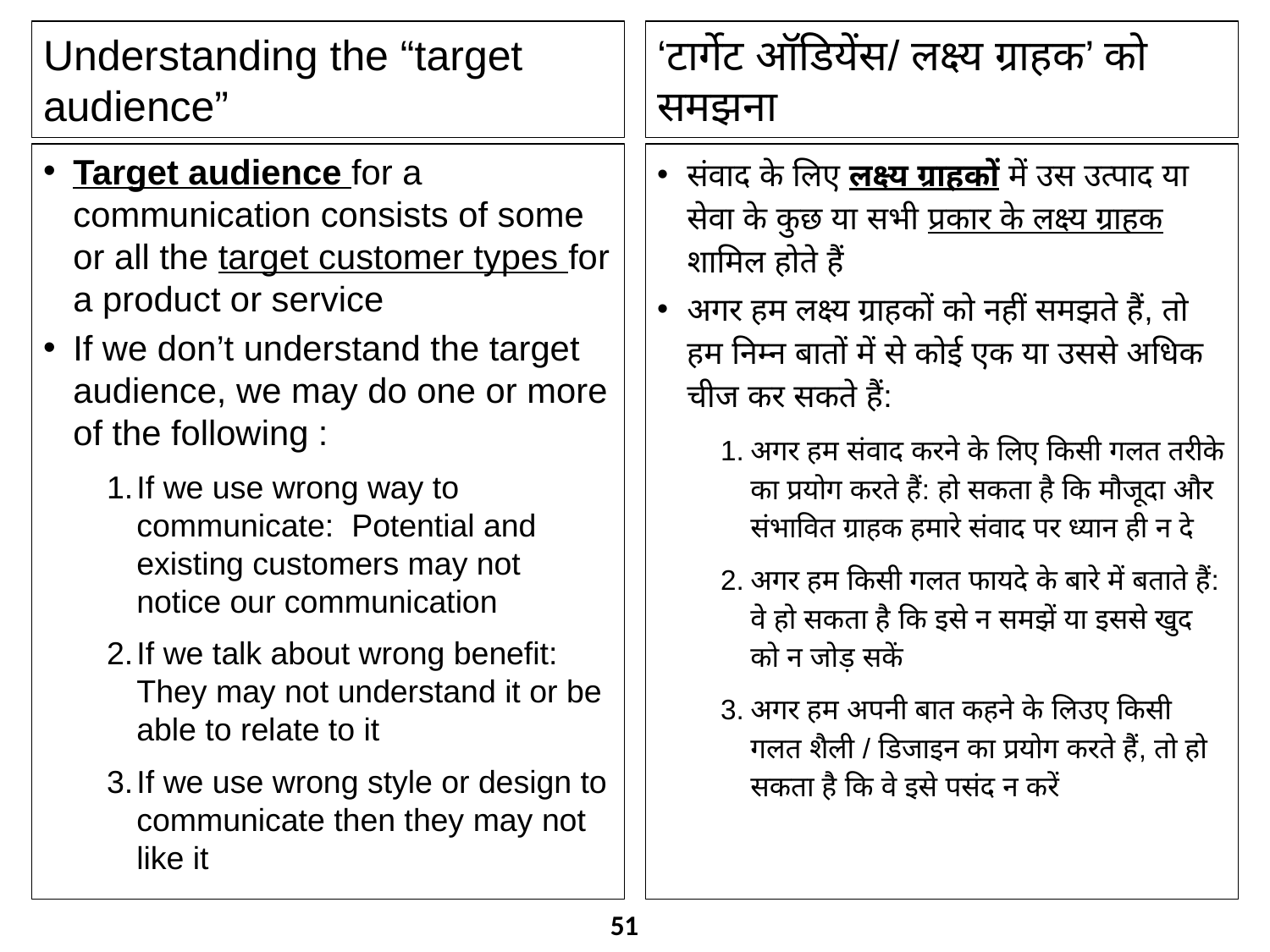

Understanding the “target audience”
‘टार्गेट ऑडियेंस/ लक्ष्य ग्राहक’ को समझना
Target audience for a communication consists of some or all the target customer types for a product or service
If we don’t understand the target audience, we may do one or more of the following :
If we use wrong way to communicate:  Potential and existing customers may not notice our communication
If we talk about wrong benefit: They may not understand it or be able to relate to it
If we use wrong style or design to communicate then they may not like it
संवाद के लिए लक्ष्य ग्राहकों में उस उत्पाद या सेवा के कुछ या सभी प्रकार के लक्ष्य ग्राहक शामिल होते हैं
अगर हम लक्ष्य ग्राहकों को नहीं समझते हैं, तो हम निम्न बातों में से कोई एक या उससे अधिक चीज कर सकते हैं:
अगर हम संवाद करने के लिए किसी गलत तरीके का प्रयोग करते हैं: हो सकता है कि मौजूदा और संभावित ग्राहक हमारे संवाद पर ध्यान ही न दे
अगर हम किसी गलत फायदे के बारे में बताते हैं: वे हो सकता है कि इसे न समझें या इससे खुद को न जोड़ सकें
अगर हम अपनी बात कहने के लिउए किसी गलत शैली / डिजाइन का प्रयोग करते हैं, तो हो सकता है कि वे इसे पसंद न करें
51